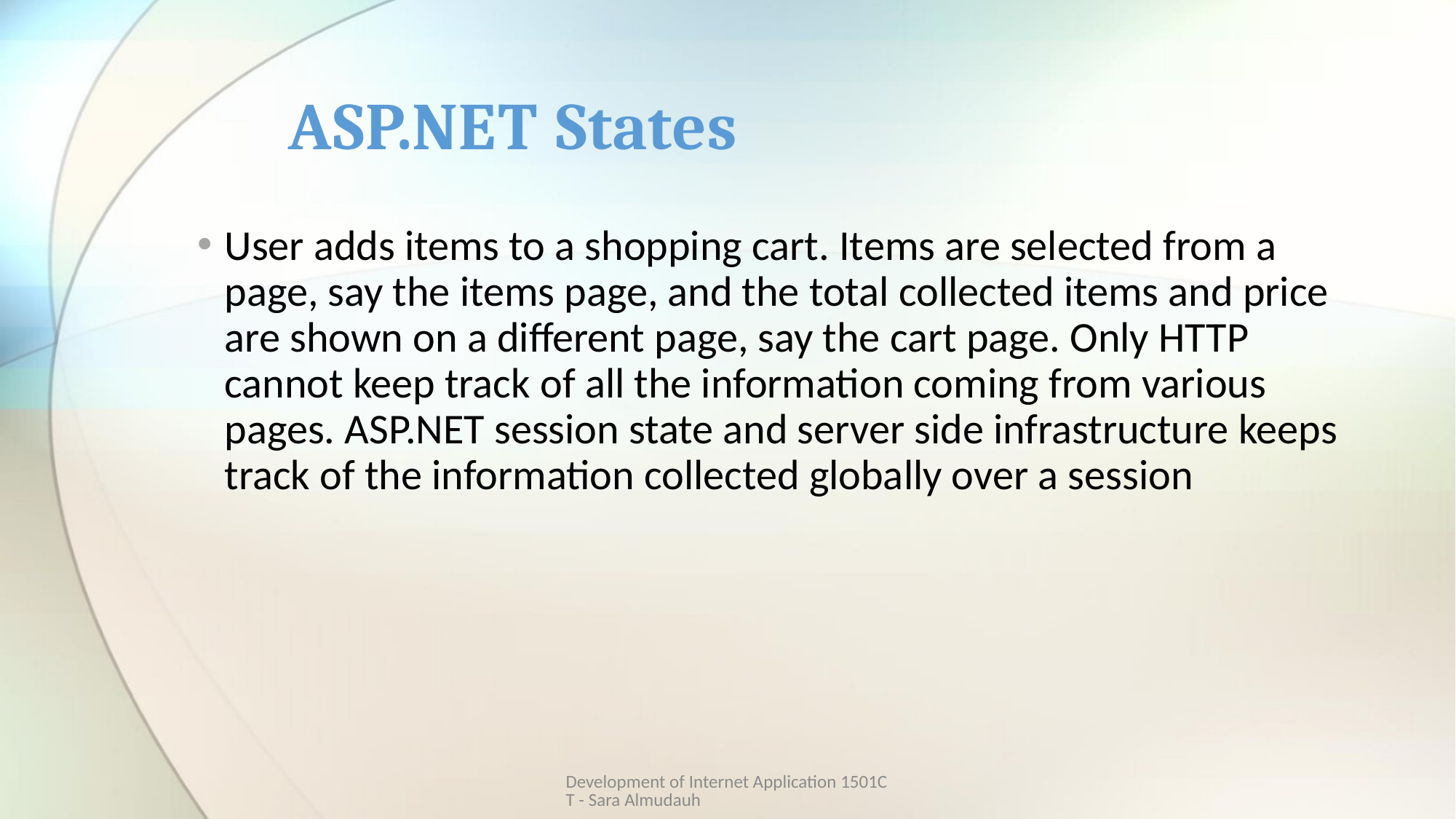

# ASP.NET States
User adds items to a shopping cart. Items are selected from a page, say the items page, and the total collected items and price are shown on a different page, say the cart page. Only HTTP cannot keep track of all the information coming from various pages. ASP.NET session state and server side infrastructure keeps track of the information collected globally over a session
Development of Internet Application 1501CT - Sara Almudauh